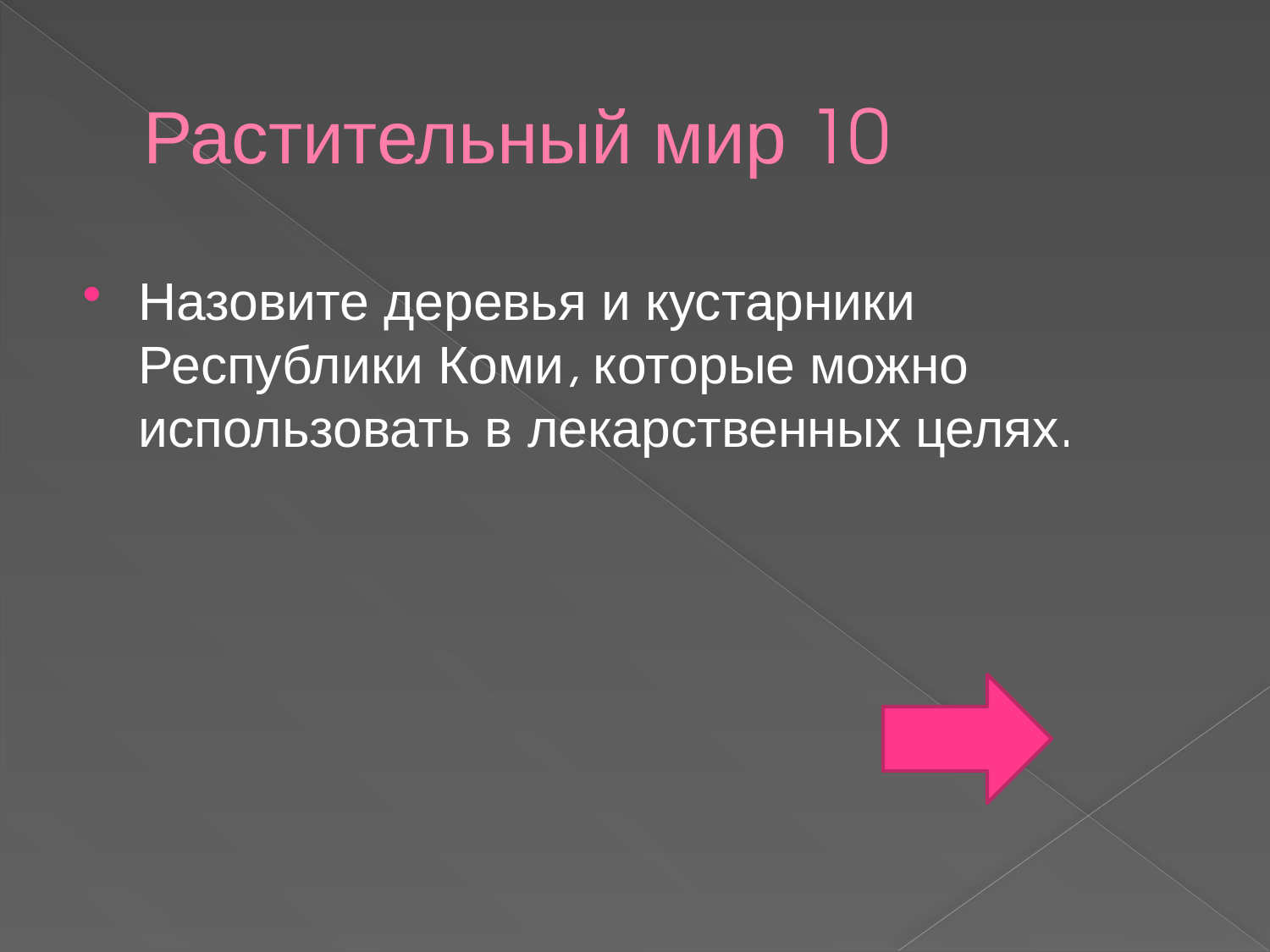

# Растительный мир 10
Назовите деревья и кустарники Республики Коми, которые можно использовать в лекарственных целях.